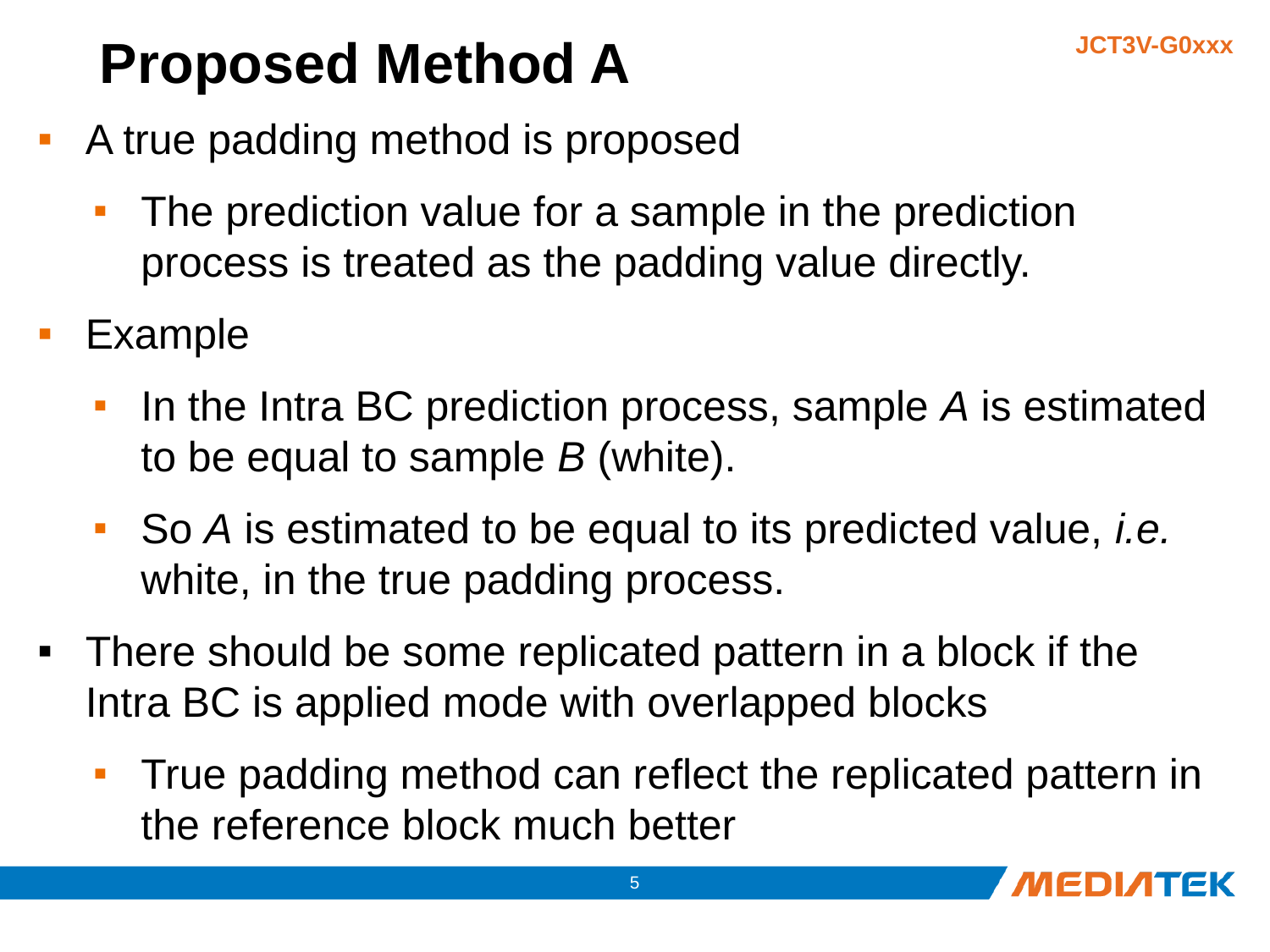

# Proposed Method A
A true padding method is proposed
The prediction value for a sample in the prediction process is treated as the padding value directly.
Example
In the Intra BC prediction process, sample A is estimated to be equal to sample B (white).
So A is estimated to be equal to its predicted value, i.e. white, in the true padding process.
There should be some replicated pattern in a block if the Intra BC is applied mode with overlapped blocks
True padding method can reflect the replicated pattern in the reference block much better
5